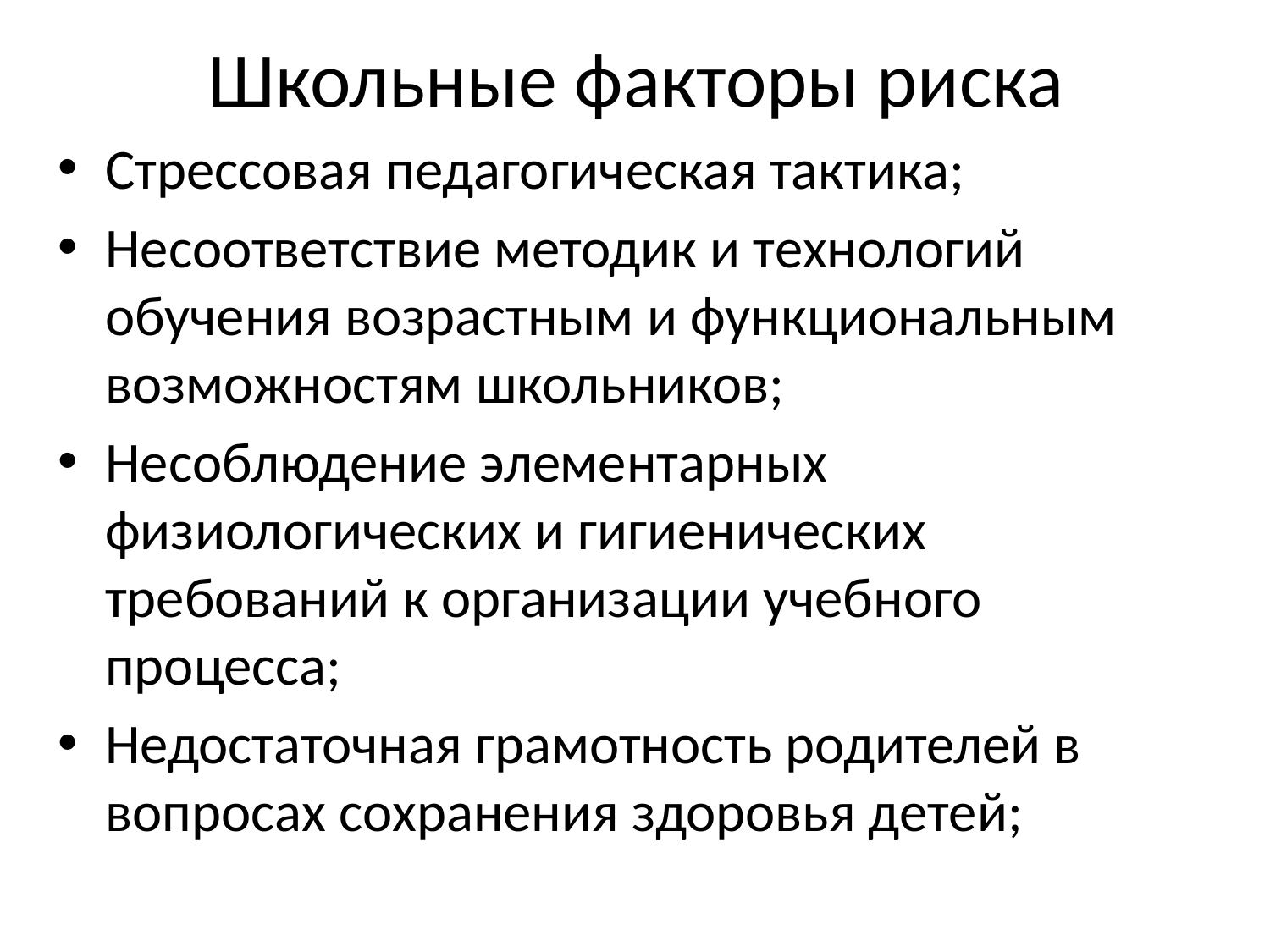

# Школьные факторы риска
Стрессовая педагогическая тактика;
Несоответствие методик и технологий обучения возрастным и функциональным возможностям школьников;
Несоблюдение элементарных физиологических и гигиенических требований к организации учебного процесса;
Недостаточная грамотность родителей в вопросах сохранения здоровья детей;